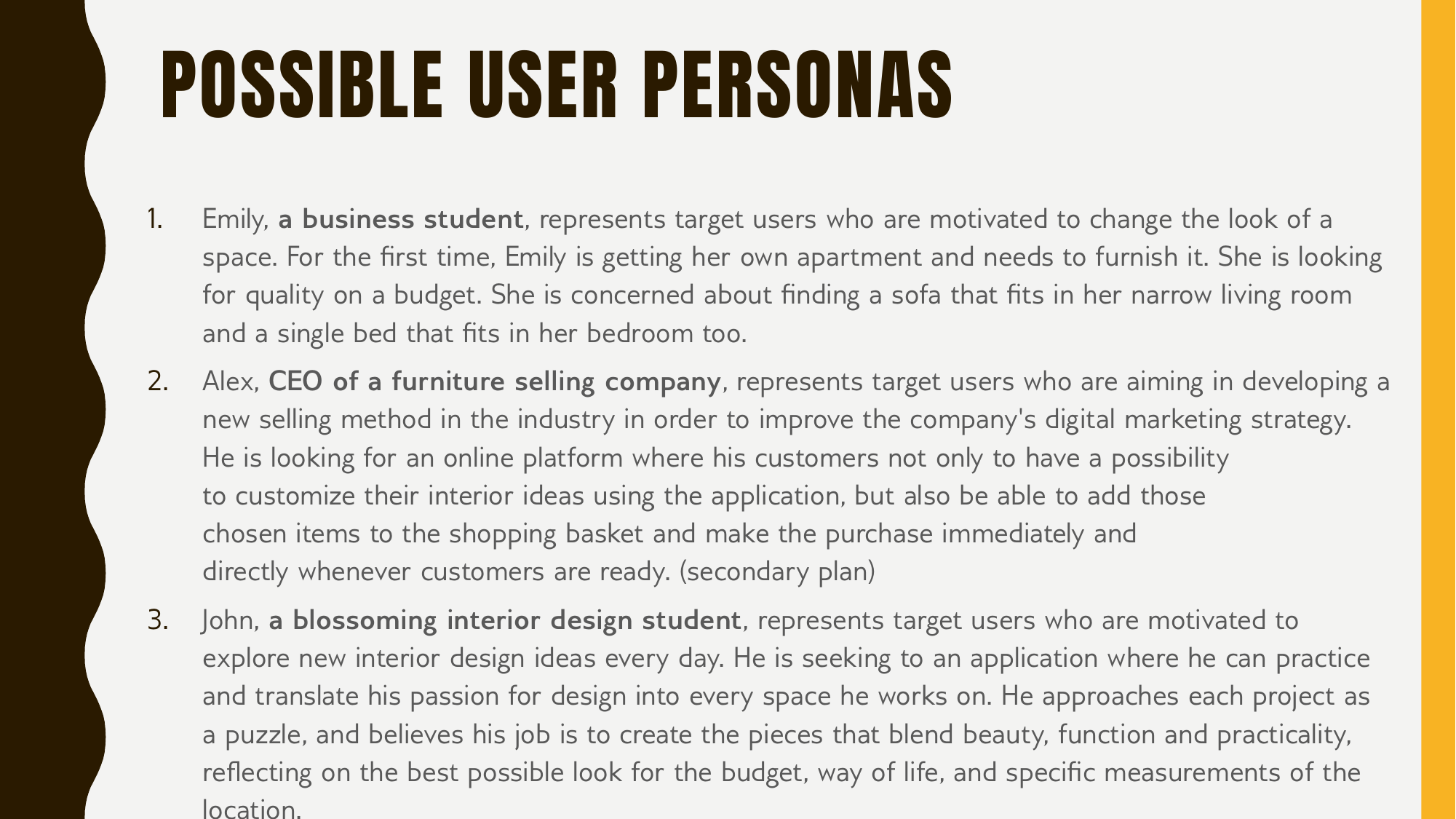

# possible user personas

Emily, a business student, represents target users who are motivated to change the look of a space. For the first time, Emily is getting her own apartment and needs to furnish it. She is looking for quality on a budget. She is concerned about finding a sofa that fits in her narrow living room and a single bed that fits in her bedroom too.
Alex, CEO of a furniture selling company, represents target users who are aiming in developing a new selling method in the industry in order to improve the company's digital marketing strategy. He is looking for an online platform where his customers not only to have a possibility to customize their interior ideas using the application, but also be able to add those chosen items to the shopping basket and make the purchase immediately and directly whenever customers are ready. (secondary plan)
John, a blossoming interior design student, represents target users who are motivated to explore new interior design ideas every day. He is seeking to an application where he can practice and translate his passion for design into every space he works on. He approaches each project as a puzzle, and believes his job is to create the pieces that blend beauty, function and practicality, reflecting on the best possible look for the budget, way of life, and specific measurements of the location.